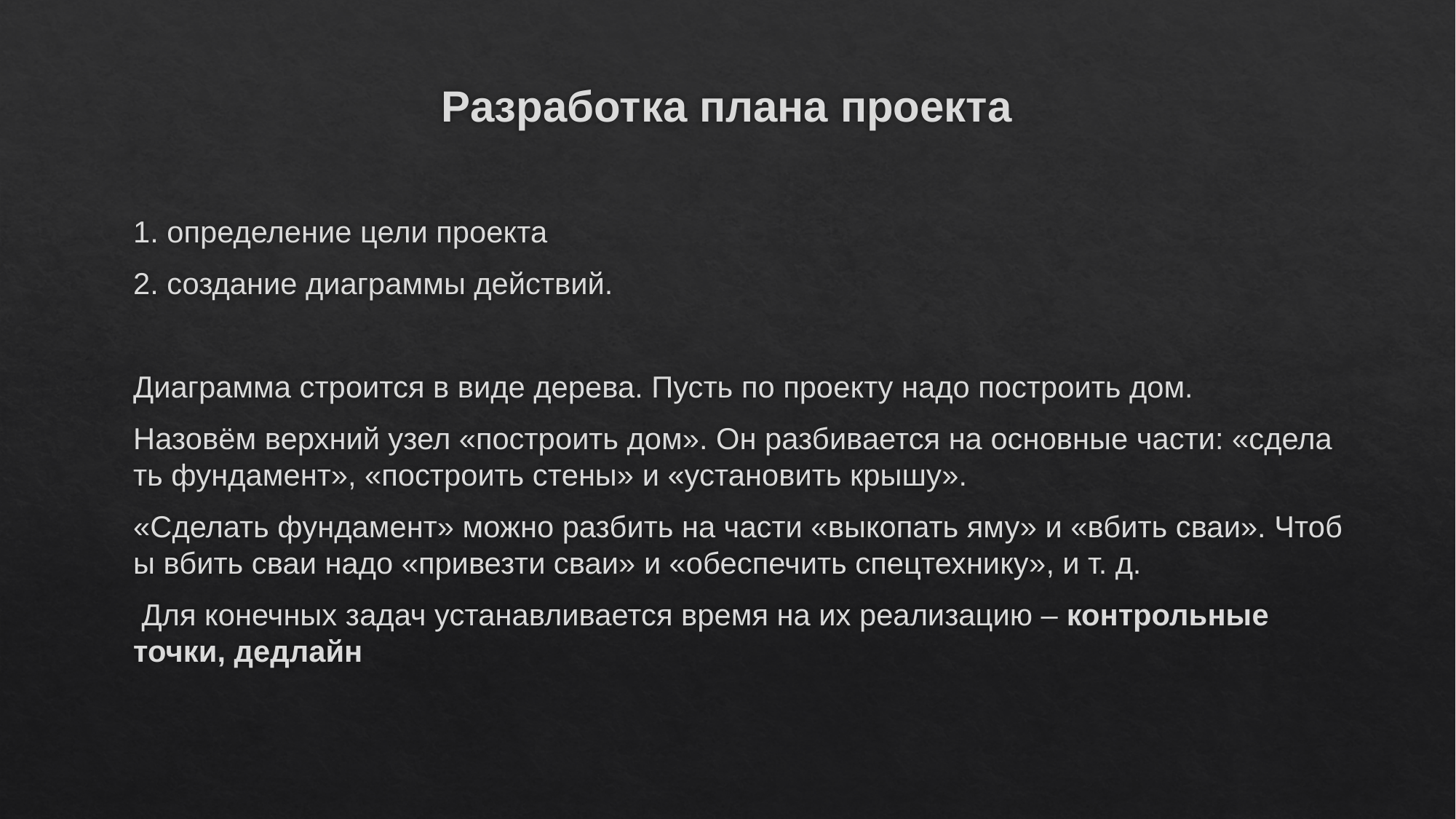

# Разработка плана проекта
1. определение цели проекта
2. создание диаграммы действий.

Диаграмма строится в виде дерева. Пусть по проекту надо построить дом.
Назовём верхний узел «построить дом». Он разбивается на основные части: «сделать фундамент», «построить стены» и «установить крышу».
«Сделать фундамент» можно разбить на части «выкопать яму» и «вбить сваи». Чтобы вбить сваи надо «привезти сваи» и «обеспечить спецтехнику», и т. д.
 Для конечных задач устанавливается время на их реализацию – контрольные точки, дедлайн